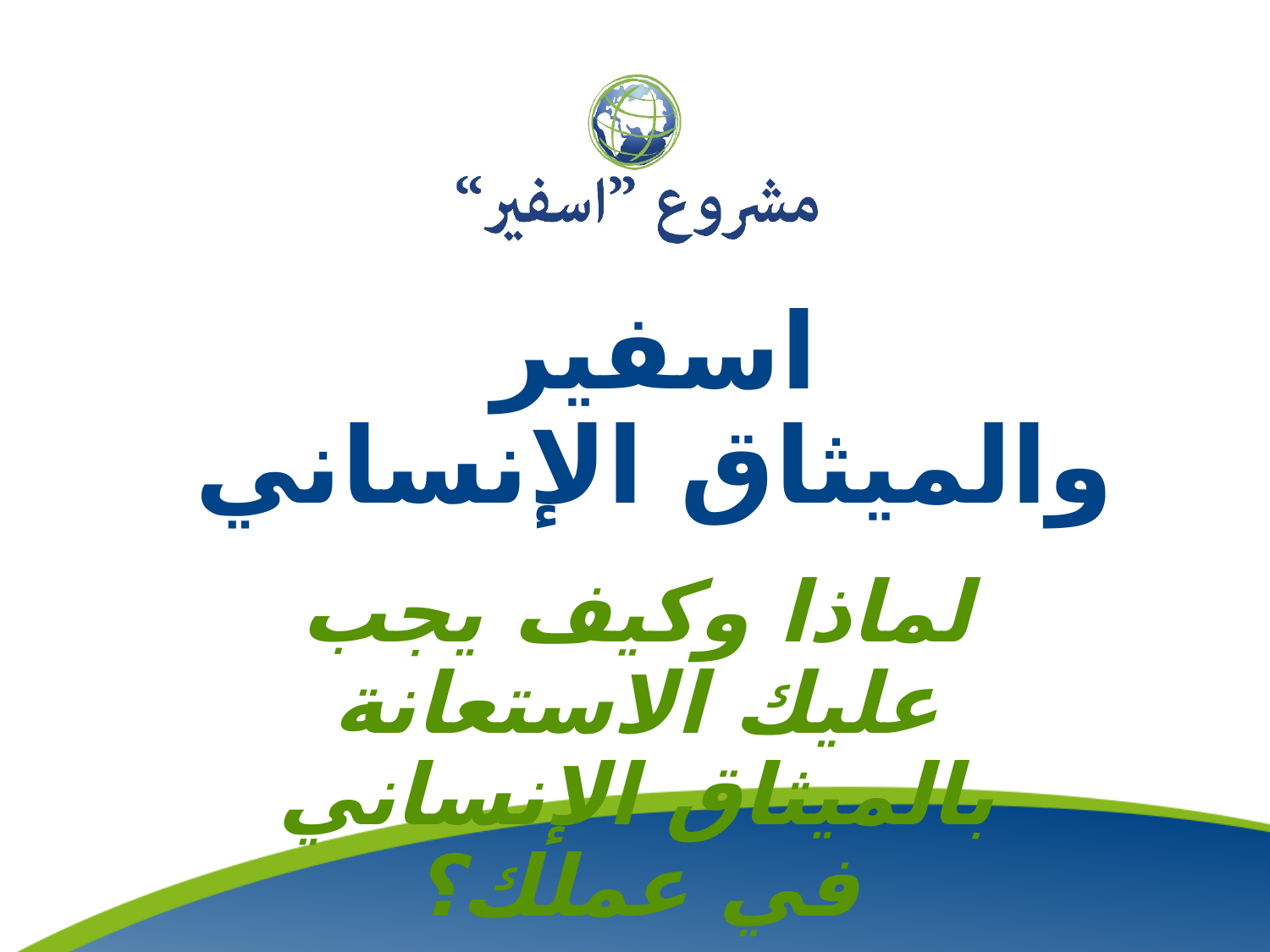

# اسفير والميثاق الإنساني
لماذا وكيف يجب عليك الاستعانة بالميثاق الإنساني في عملك؟